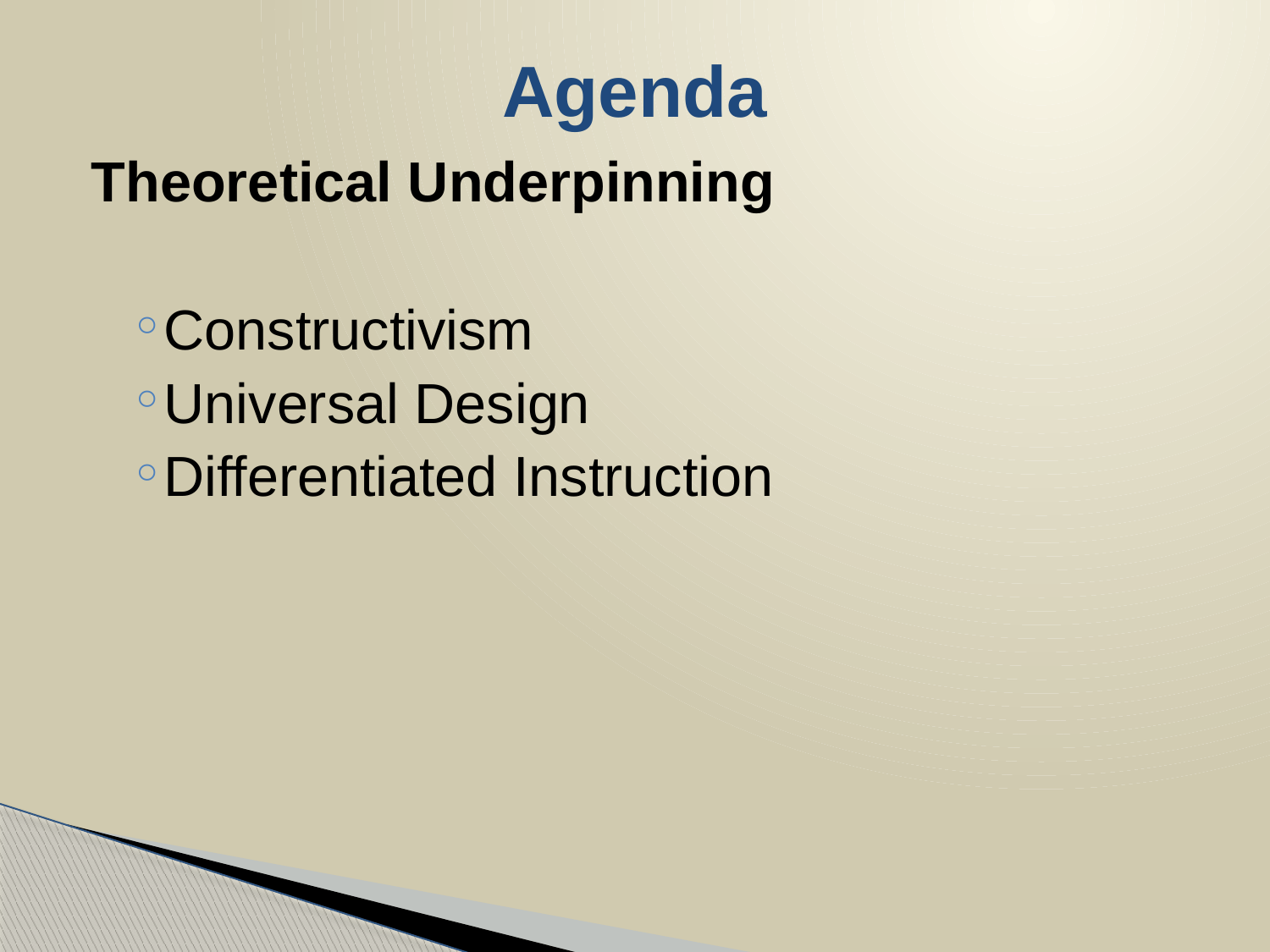

# Agenda
Theoretical Underpinning

Constructivism
Universal Design
Differentiated Instruction